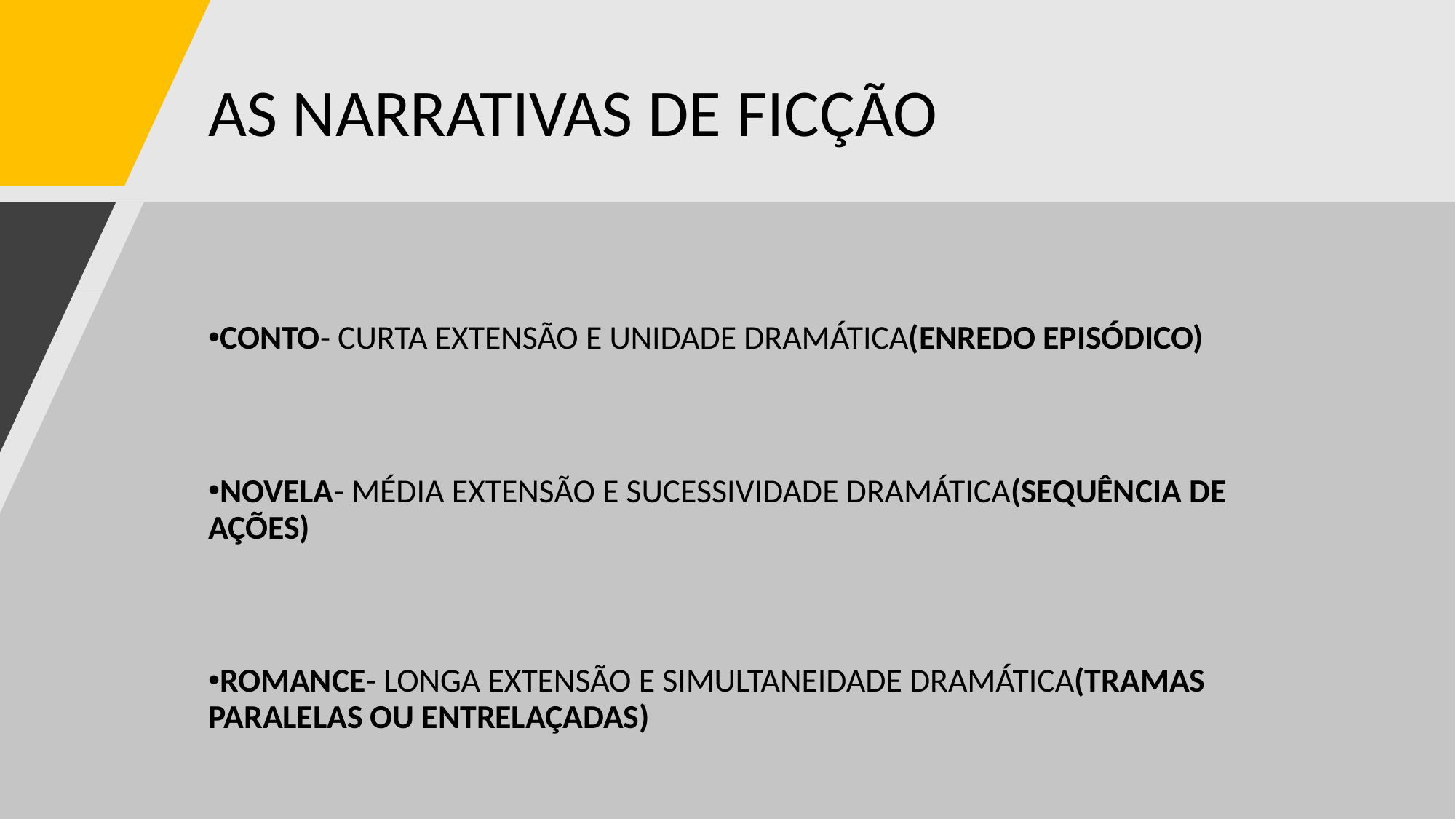

AS NARRATIVAS DE FICÇÃO

CONTO- CURTA EXTENSÃO E UNIDADE DRAMÁTICA(ENREDO EPISÓDICO)

NOVELA- MÉDIA EXTENSÃO E SUCESSIVIDADE DRAMÁTICA(SEQUÊNCIA DE AÇÕES)

ROMANCE- LONGA EXTENSÃO E SIMULTANEIDADE DRAMÁTICA(TRAMAS PARALELAS OU ENTRELAÇADAS)